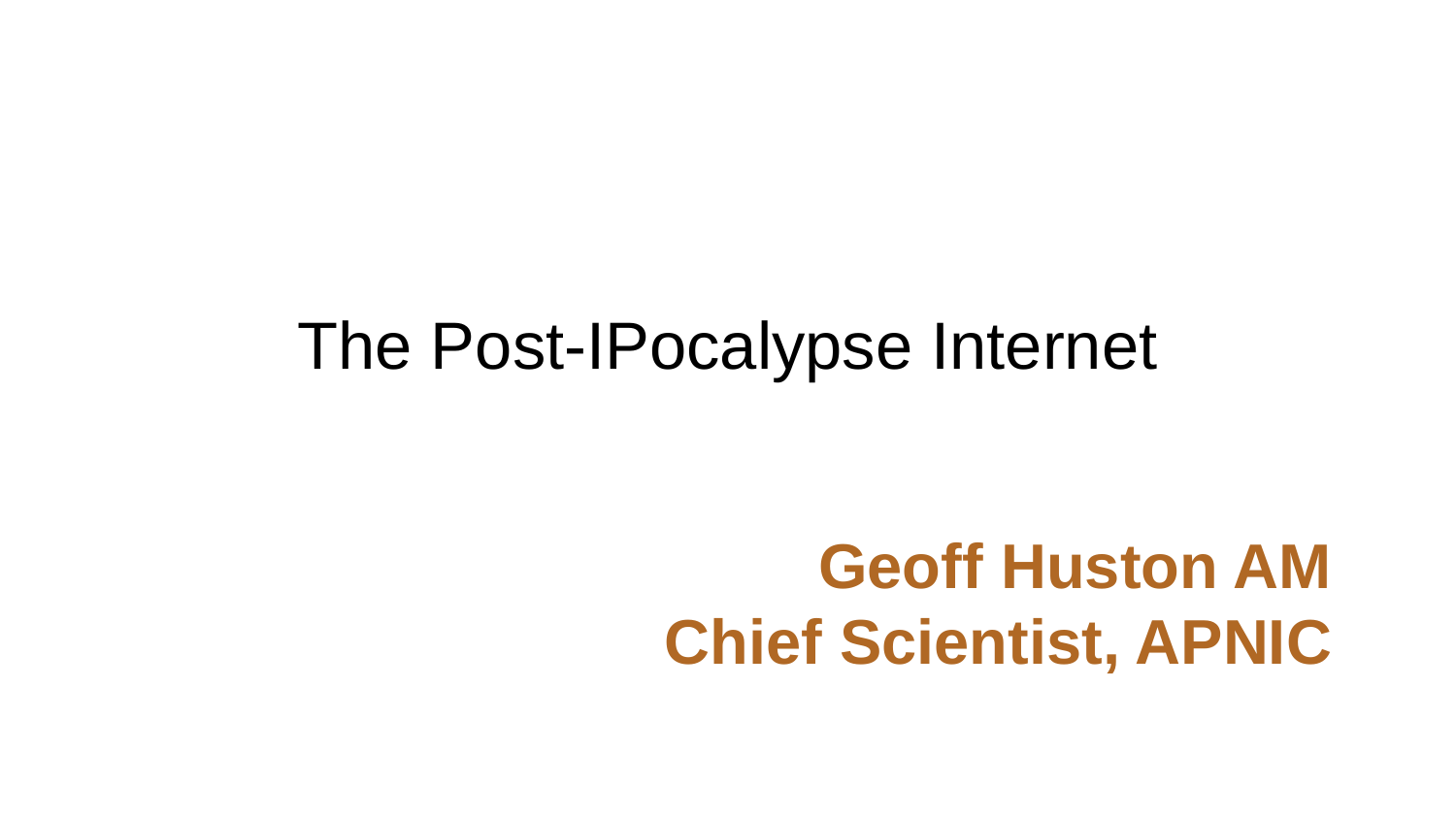

# The Post-IPocalypse Internet
Geoff Huston AM
Chief Scientist, APNIC